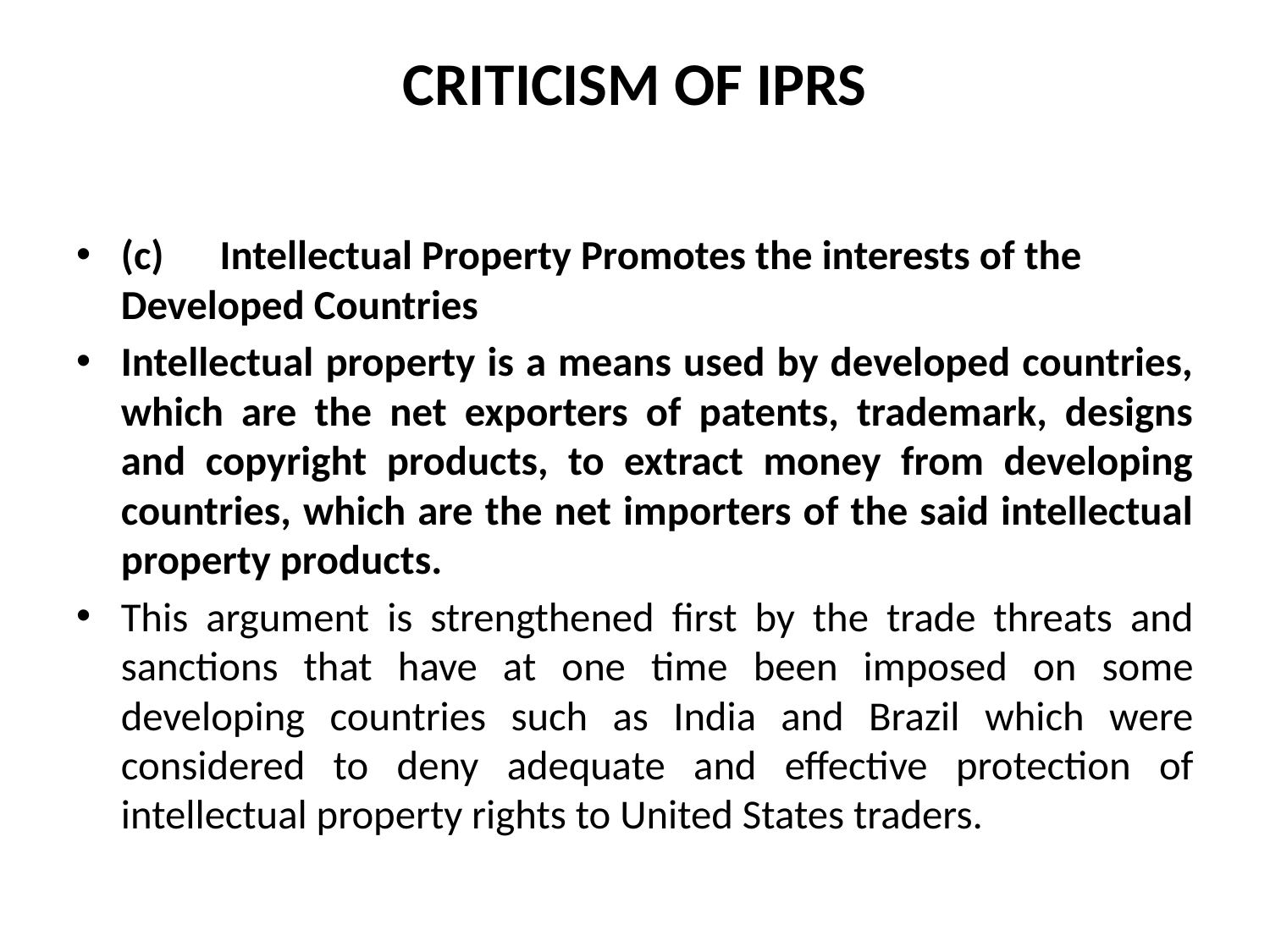

# CRITICISM OF IPRS
(c)      Intellectual Property Promotes the interests of the Developed Countries
Intellectual property is a means used by developed countries, which are the net exporters of patents, trademark, designs and copyright products, to extract money from developing countries, which are the net importers of the said intellectual property products.
This argument is strengthened first by the trade threats and sanctions that have at one time been imposed on some developing countries such as India and Brazil which were considered to deny adequate and effective protection of intellectual property rights to United States traders.